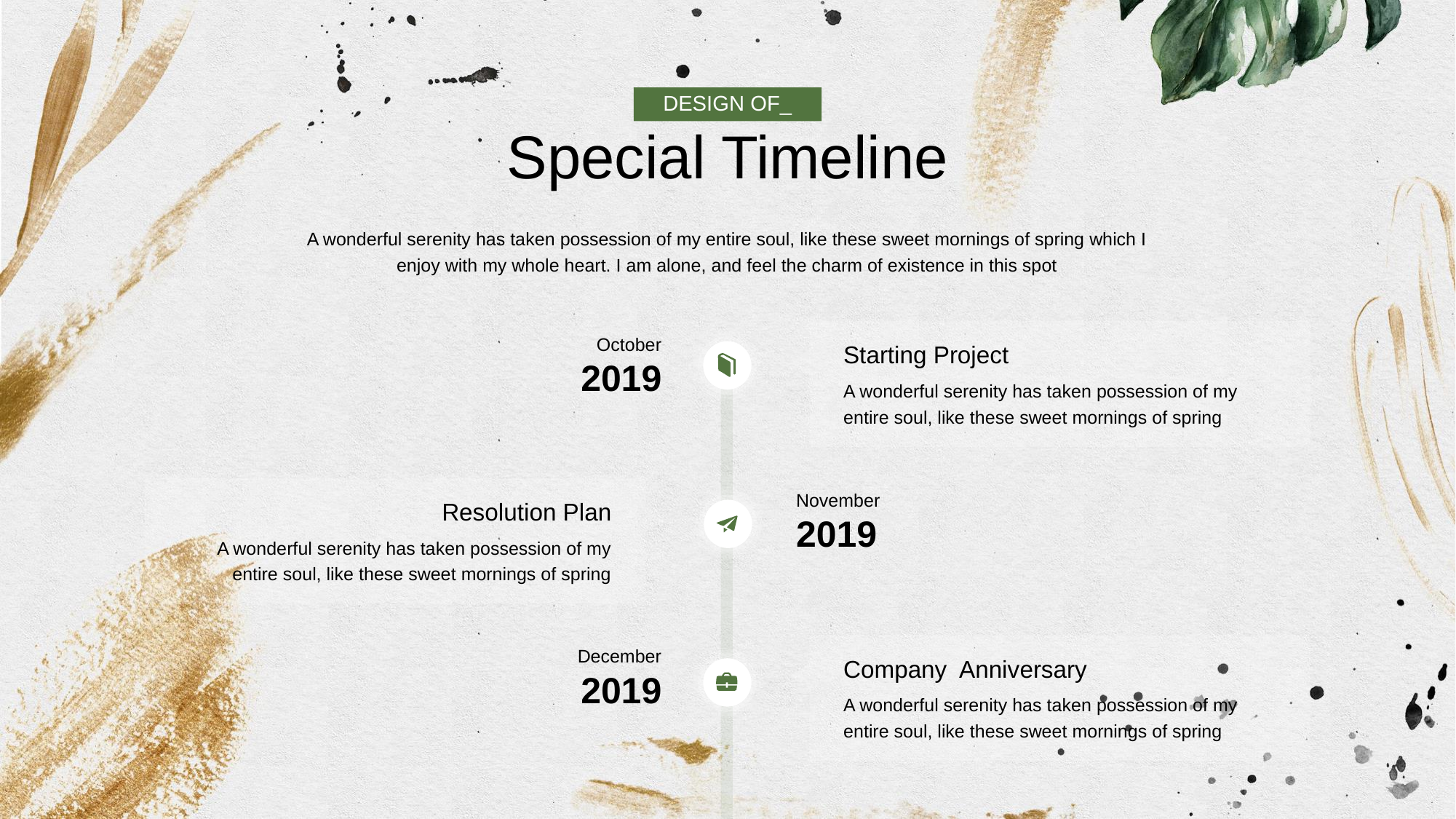

DESIGN OF_
Special Timeline
A wonderful serenity has taken possession of my entire soul, like these sweet mornings of spring which I enjoy with my whole heart. I am alone, and feel the charm of existence in this spot

Starting Project
A wonderful serenity has taken possession of my entire soul, like these sweet mornings of spring
October
2019

Resolution Plan
A wonderful serenity has taken possession of my entire soul, like these sweet mornings of spring
November
2019

December
2019

Company  Anniversary
A wonderful serenity has taken possession of my entire soul, like these sweet mornings of spring